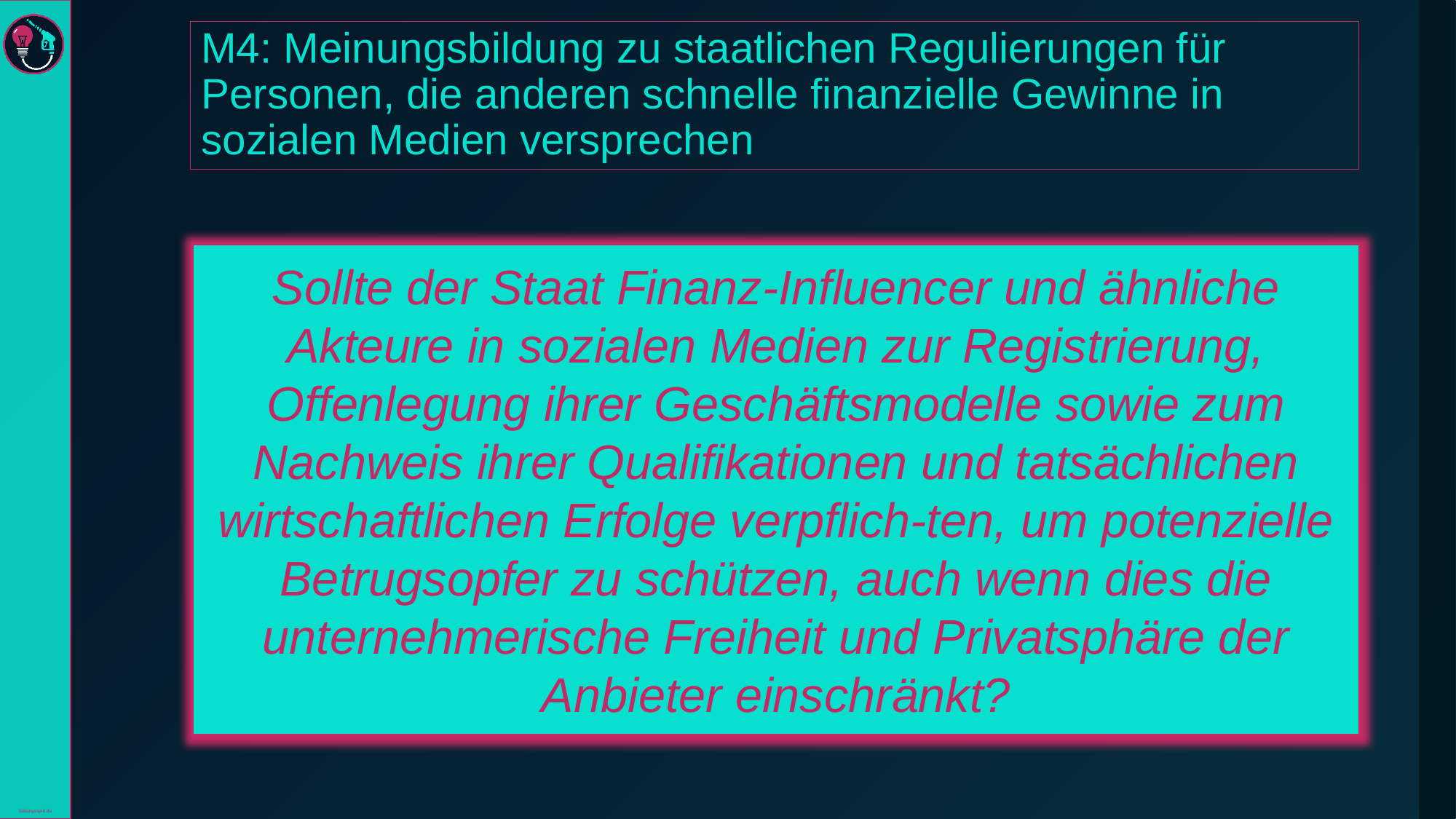

# M4: Meinungsbildung zu staatlichen Regulierungen für Personen, die anderen schnelle finanzielle Gewinne in sozialen Medien versprechen
Sollte der Staat Finanz-Influencer und ähnliche Akteure in sozialen Medien zur Registrierung, Offenlegung ihrer Geschäftsmodelle sowie zum Nachweis ihrer Qualifikationen und tatsächlichen wirtschaftlichen Erfolge verpflich-ten, um potenzielle Betrugsopfer zu schützen, auch wenn dies die unternehmerische Freiheit und Privatsphäre der Anbieter einschränkt?